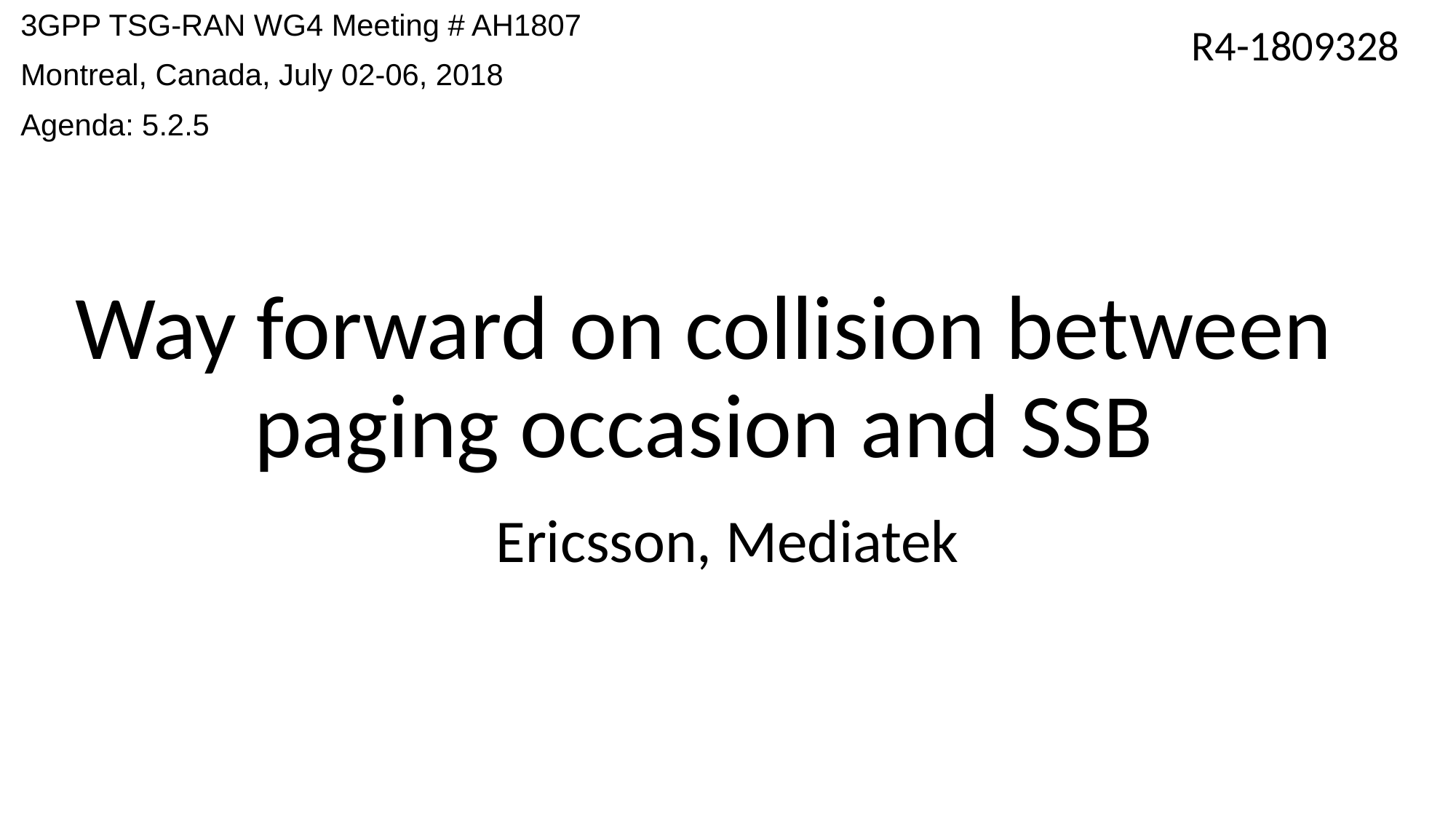

3GPP TSG-RAN WG4 Meeting # AH1807
Montreal, Canada, July 02-06, 2018
Agenda: 5.2.5
R4-1809328
# Way forward on collision between paging occasion and SSB
Ericsson, Mediatek